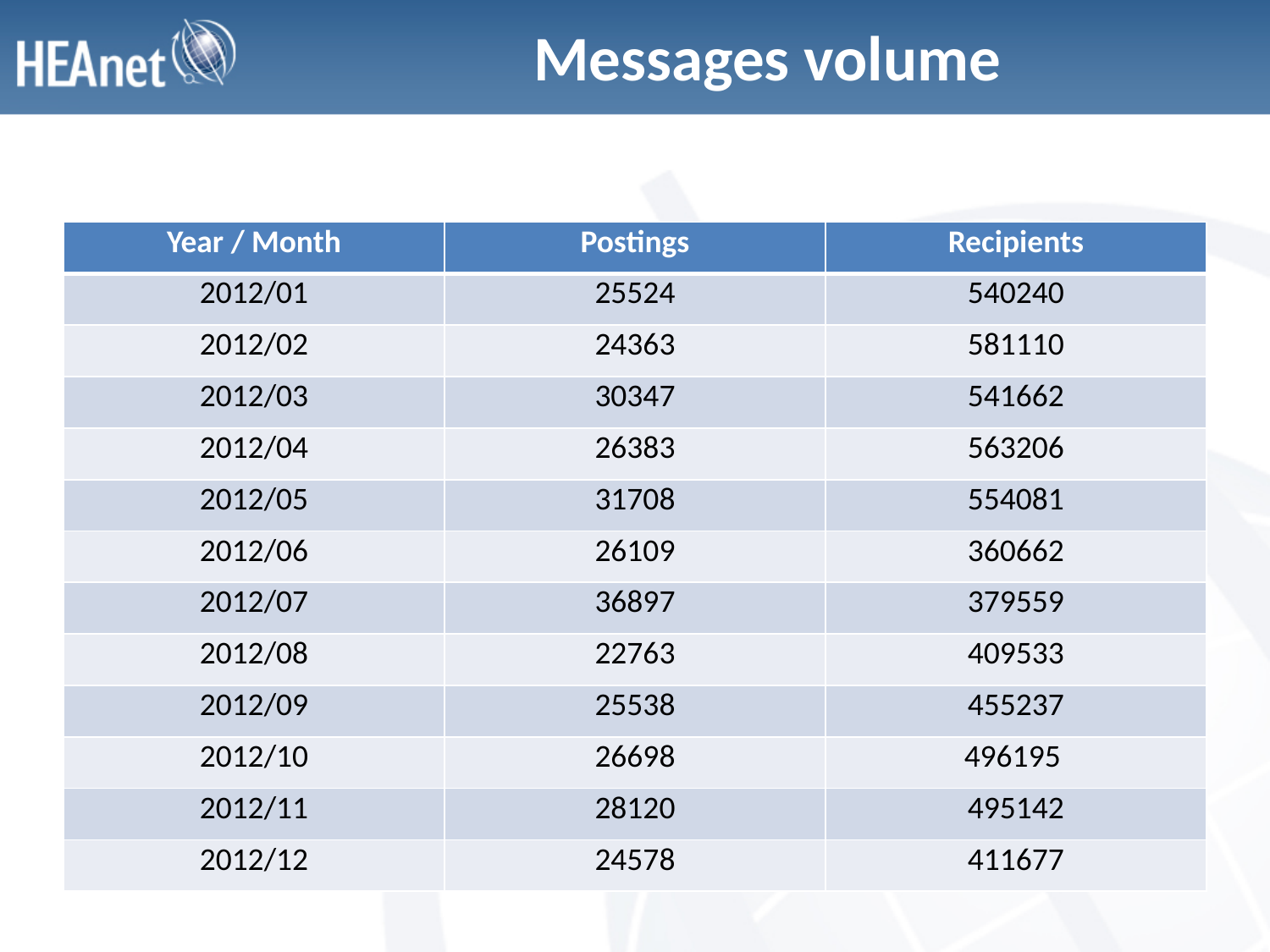

# Messages volume
| Year / Month | Postings | Recipients |
| --- | --- | --- |
| 2012/01 | 25524 | 540240 |
| 2012/02 | 24363 | 581110 |
| 2012/03 | 30347 | 541662 |
| 2012/04 | 26383 | 563206 |
| 2012/05 | 31708 | 554081 |
| 2012/06 | 26109 | 360662 |
| 2012/07 | 36897 | 379559 |
| 2012/08 | 22763 | 409533 |
| 2012/09 | 25538 | 455237 |
| 2012/10 | 26698 | 496195 |
| 2012/11 | 28120 | 495142 |
| 2012/12 | 24578 | 411677 |